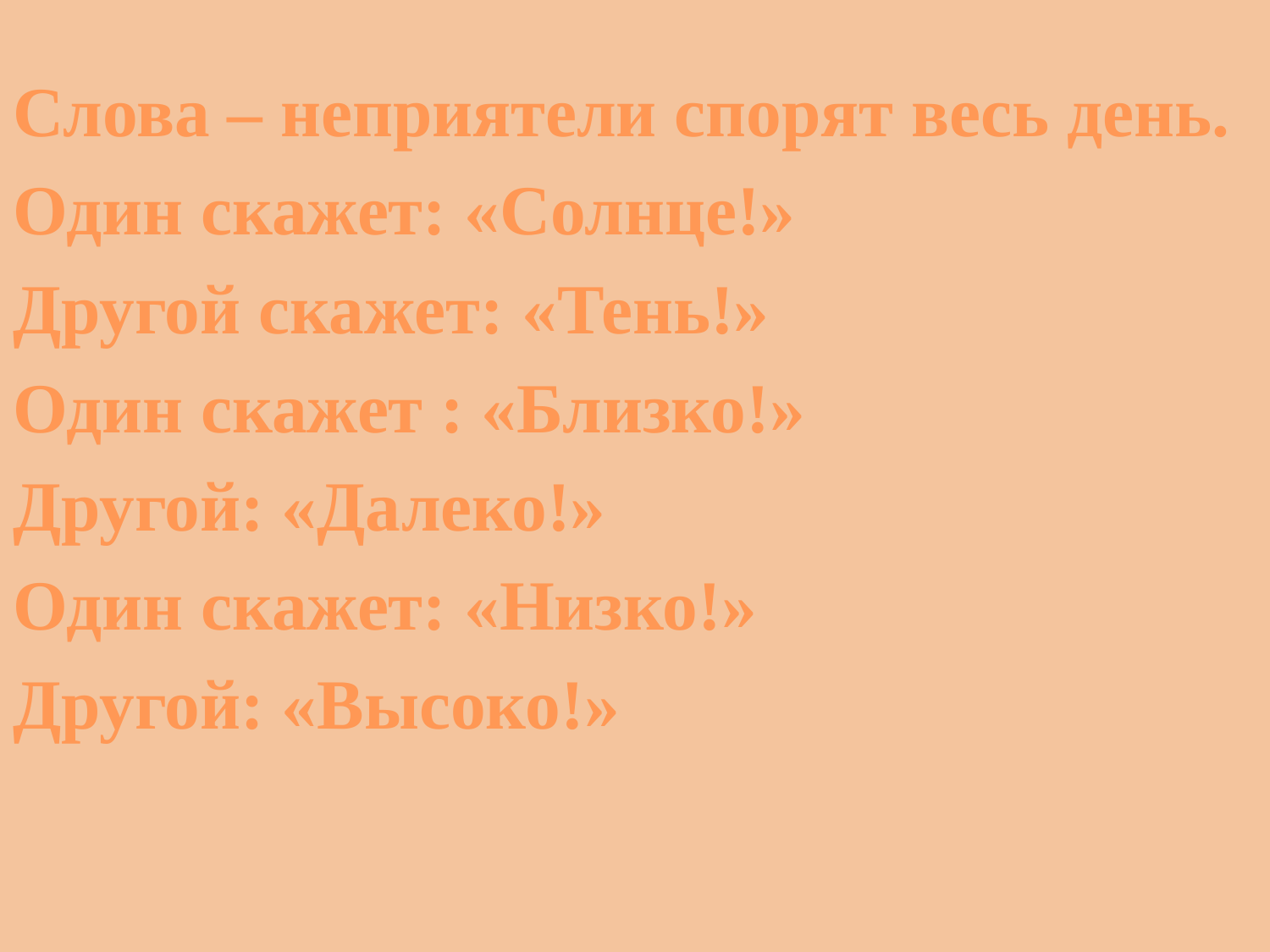

Слова – неприятели спорят весь день.
Один скажет: «Солнце!»
Другой скажет: «Тень!»
Один скажет : «Близко!»
Другой: «Далеко!»
Один скажет: «Низко!»
Другой: «Высоко!»